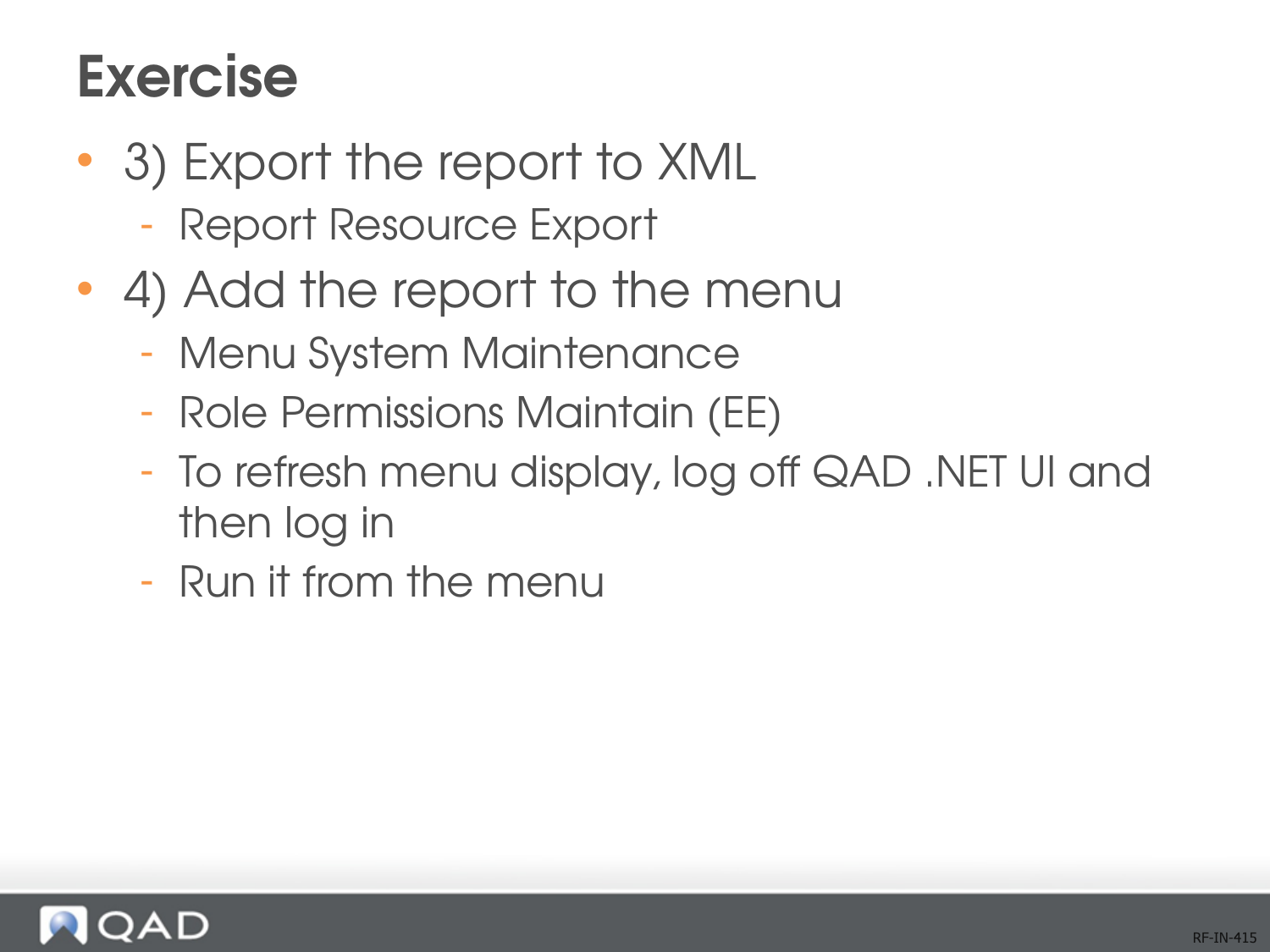

# Exercise
3) Export the report to XML
Report Resource Export
4) Add the report to the menu
Menu System Maintenance
Role Permissions Maintain (EE)
To refresh menu display, log off QAD .NET UI and then log in
Run it from the menu
RF-IN-415